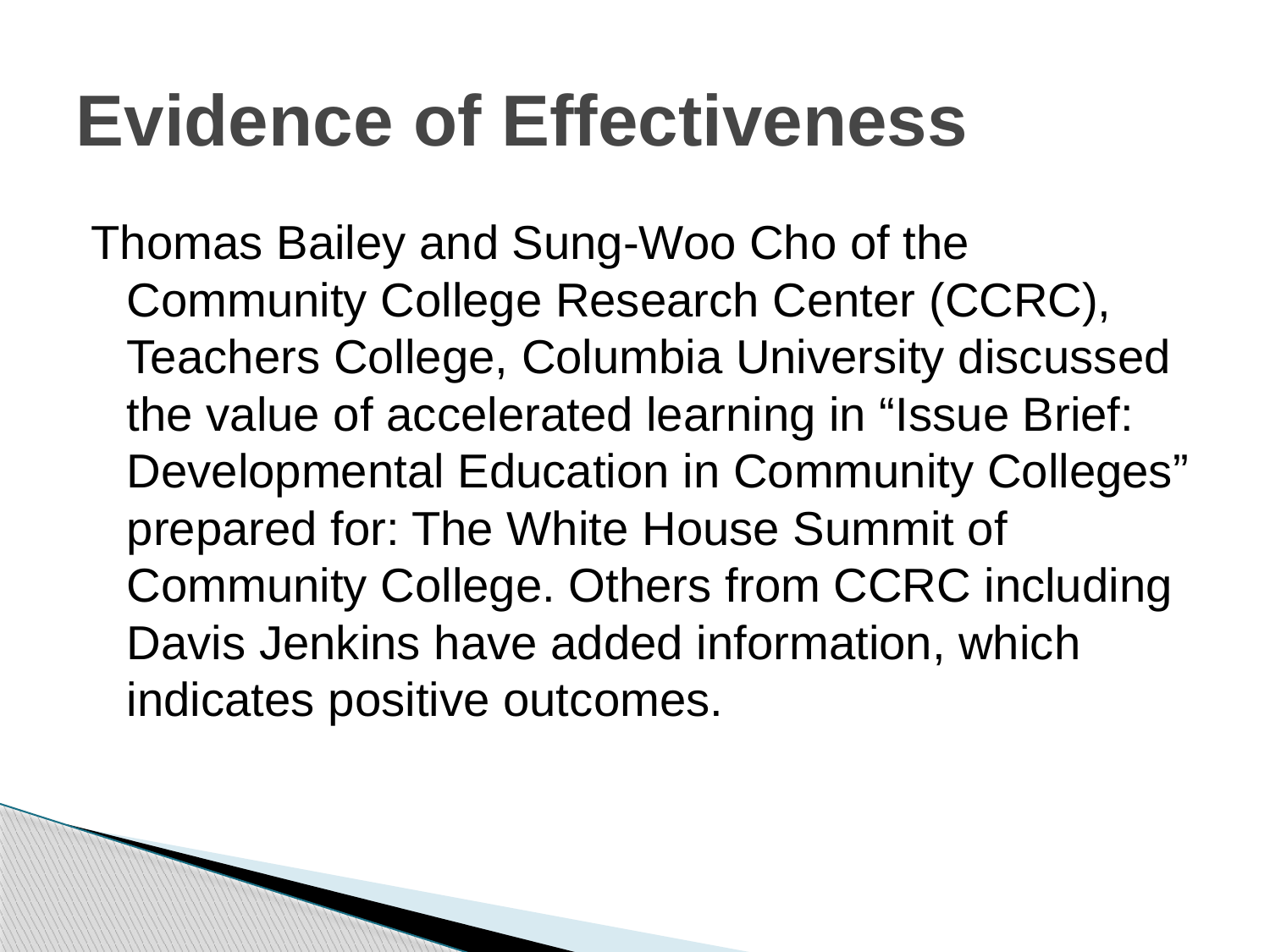

# Evidence of Effectiveness
Thomas Bailey and Sung-Woo Cho of the Community College Research Center (CCRC), Teachers College, Columbia University discussed the value of accelerated learning in “Issue Brief: Developmental Education in Community Colleges” prepared for: The White House Summit of Community College. Others from CCRC including Davis Jenkins have added information, which indicates positive outcomes.